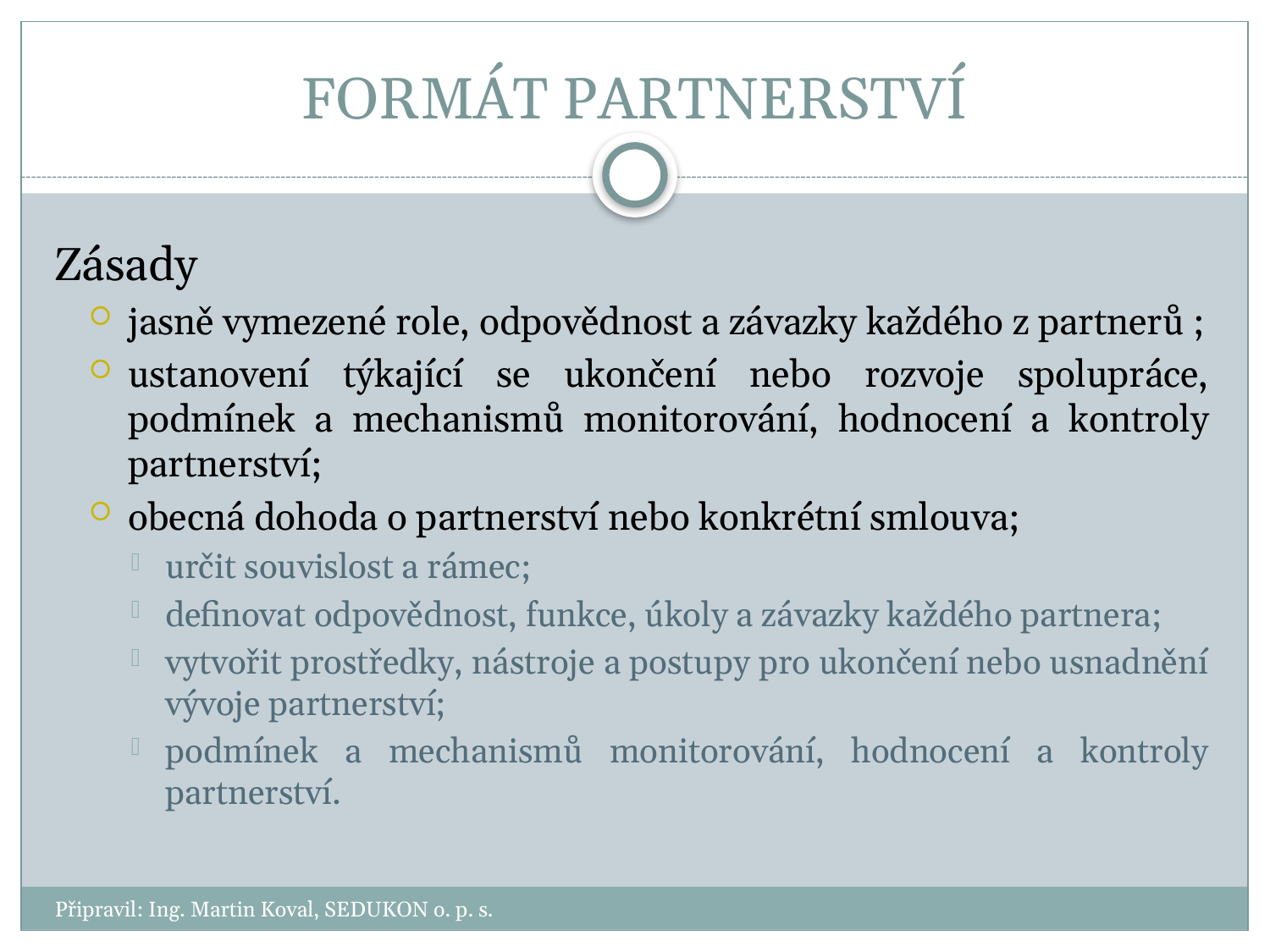

# FORMÁT PARTNERSTVÍ

Zásady
jasně vymezené role, odpovědnost a závazky každého z partnerů ;
ustanovení týkající se ukončení nebo rozvoje spolupráce, podmínek a mechanismů monitorování, hodnocení a kontroly partnerství;
obecná dohoda o partnerství nebo konkrétní smlouva;
určit souvislost a rámec;
definovat odpovědnost, funkce, úkoly a závazky každého partnera;
vytvořit prostředky, nástroje a postupy pro ukončení nebo usnadnění vývoje partnerství;
podmínek a mechanismů monitorování, hodnocení a kontroly partnerství.

Připravil: Ing. Martin Koval, SEDUKON o. p. s.